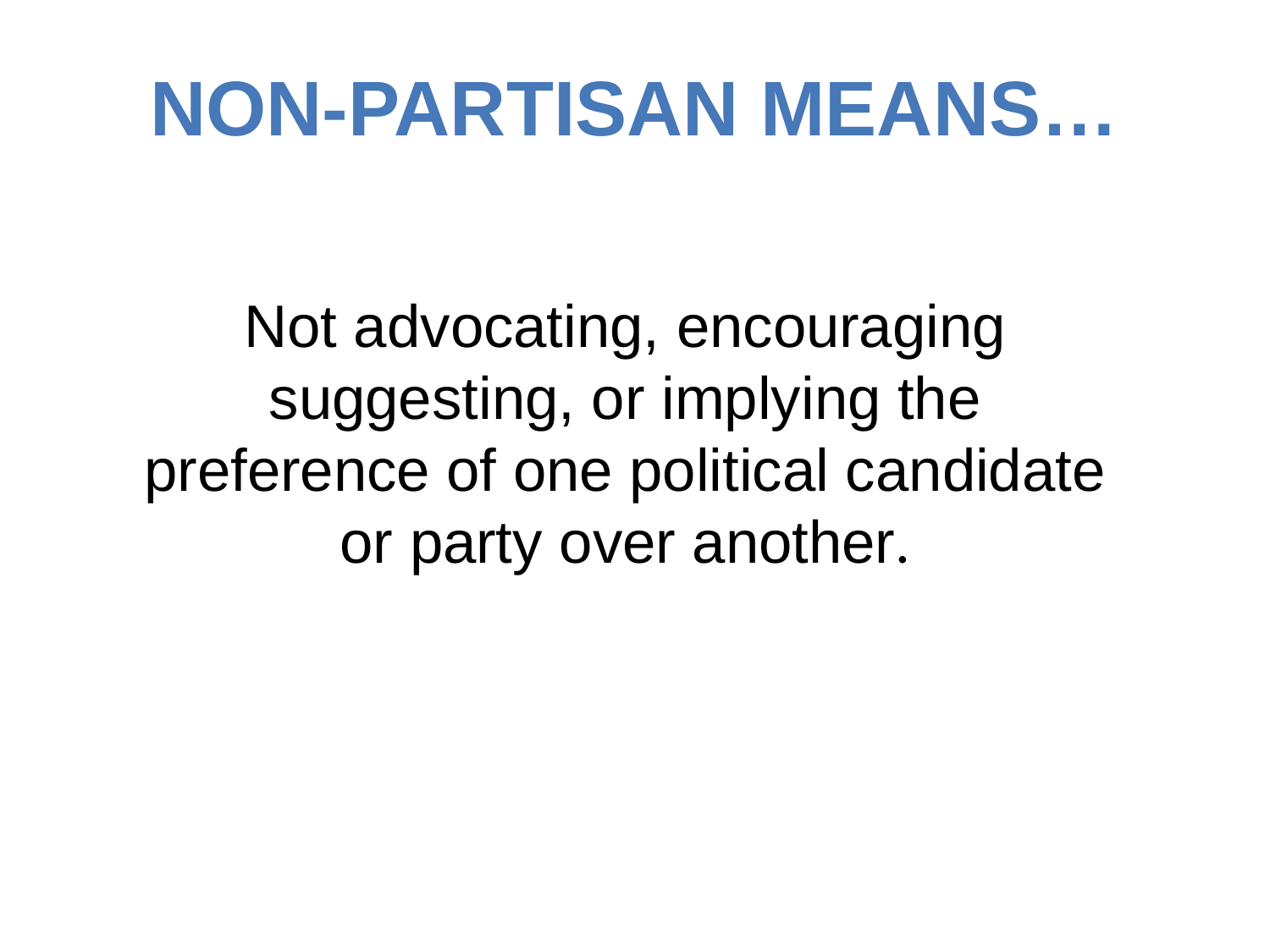

# NON-PARTISAN MEANS…
Not advocating, encouraging suggesting, or implying the preference of one political candidate or party over another.